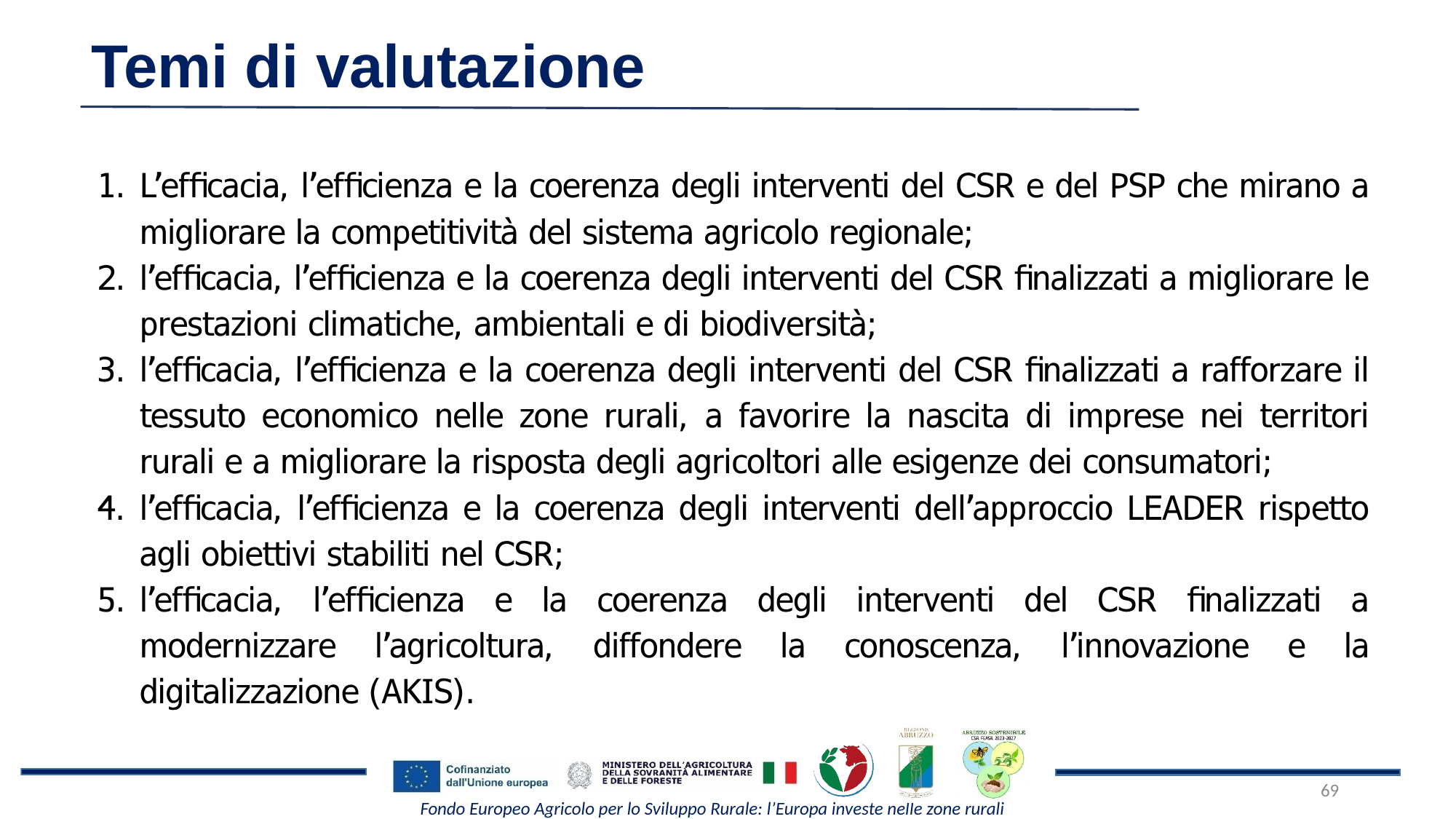

Temi di valutazione
L’efficacia, l’efficienza e la coerenza degli interventi del CSR e del PSP che mirano a migliorare la competitività del sistema agricolo regionale;
l’efficacia, l’efficienza e la coerenza degli interventi del CSR finalizzati a migliorare le prestazioni climatiche, ambientali e di biodiversità;
l’efficacia, l’efficienza e la coerenza degli interventi del CSR finalizzati a rafforzare il tessuto economico nelle zone rurali, a favorire la nascita di imprese nei territori rurali e a migliorare la risposta degli agricoltori alle esigenze dei consumatori;
l’efficacia, l’efficienza e la coerenza degli interventi dell’approccio LEADER rispetto agli obiettivi stabiliti nel CSR;
l’efficacia, l’efficienza e la coerenza degli interventi del CSR finalizzati a modernizzare l’agricoltura, diffondere la conoscenza, l’innovazione e la digitalizzazione (AKIS).